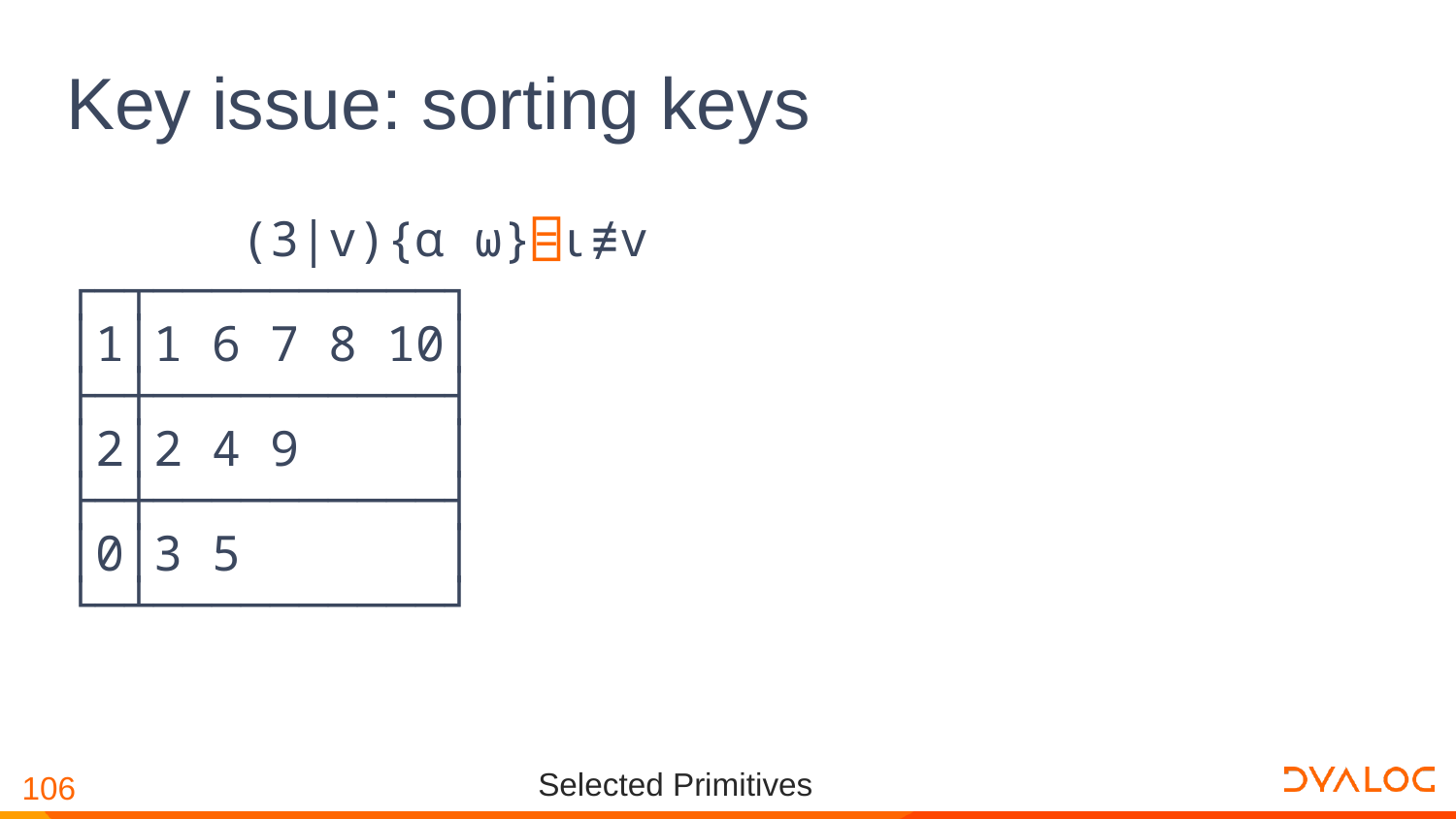

# Key issue: sorting keys
      (3|v){⍺ ⍵}⌸⍳≢v
┌─┬──────────┐
│1│1 6 7 8 10│
├─┼──────────┤
│2│2 4 9     │
├─┼──────────┤
│0│3 5       │
└─┴──────────┘